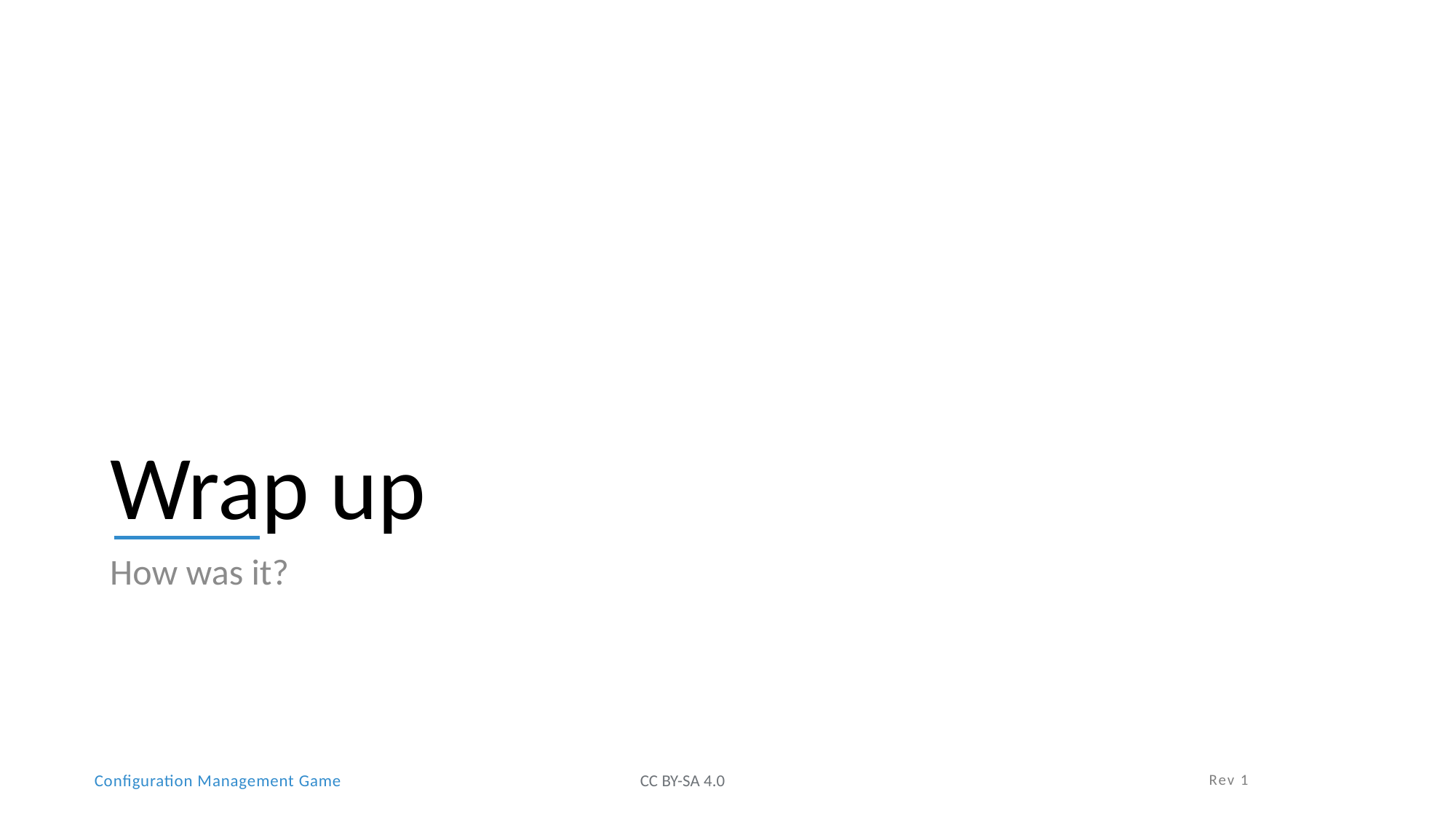

# Wrap up
How was it?
Rev 1